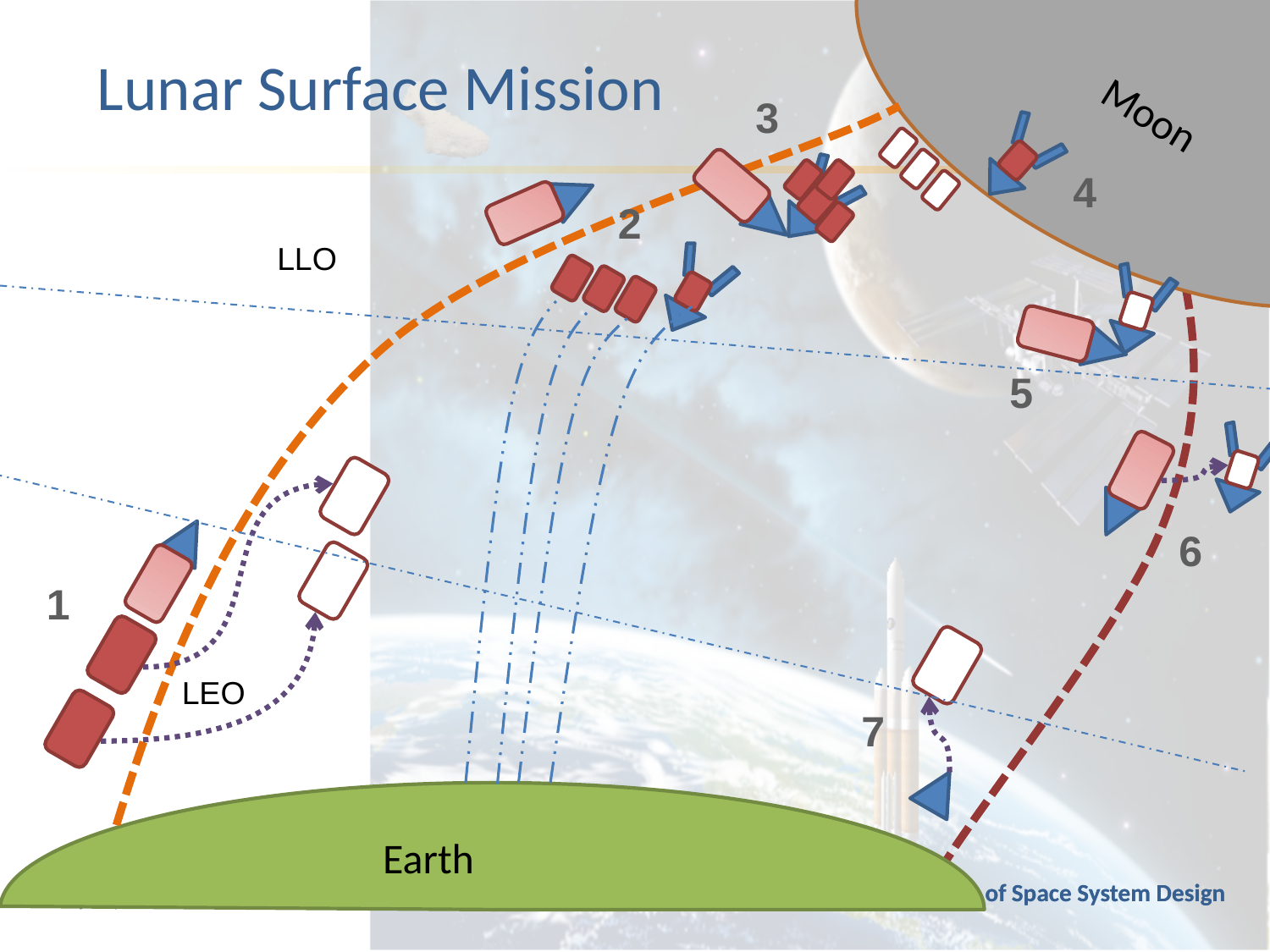

# Lunar Surface Mission
3
Moon

4

2

LLO

5

6

1

LEO

7

Earth